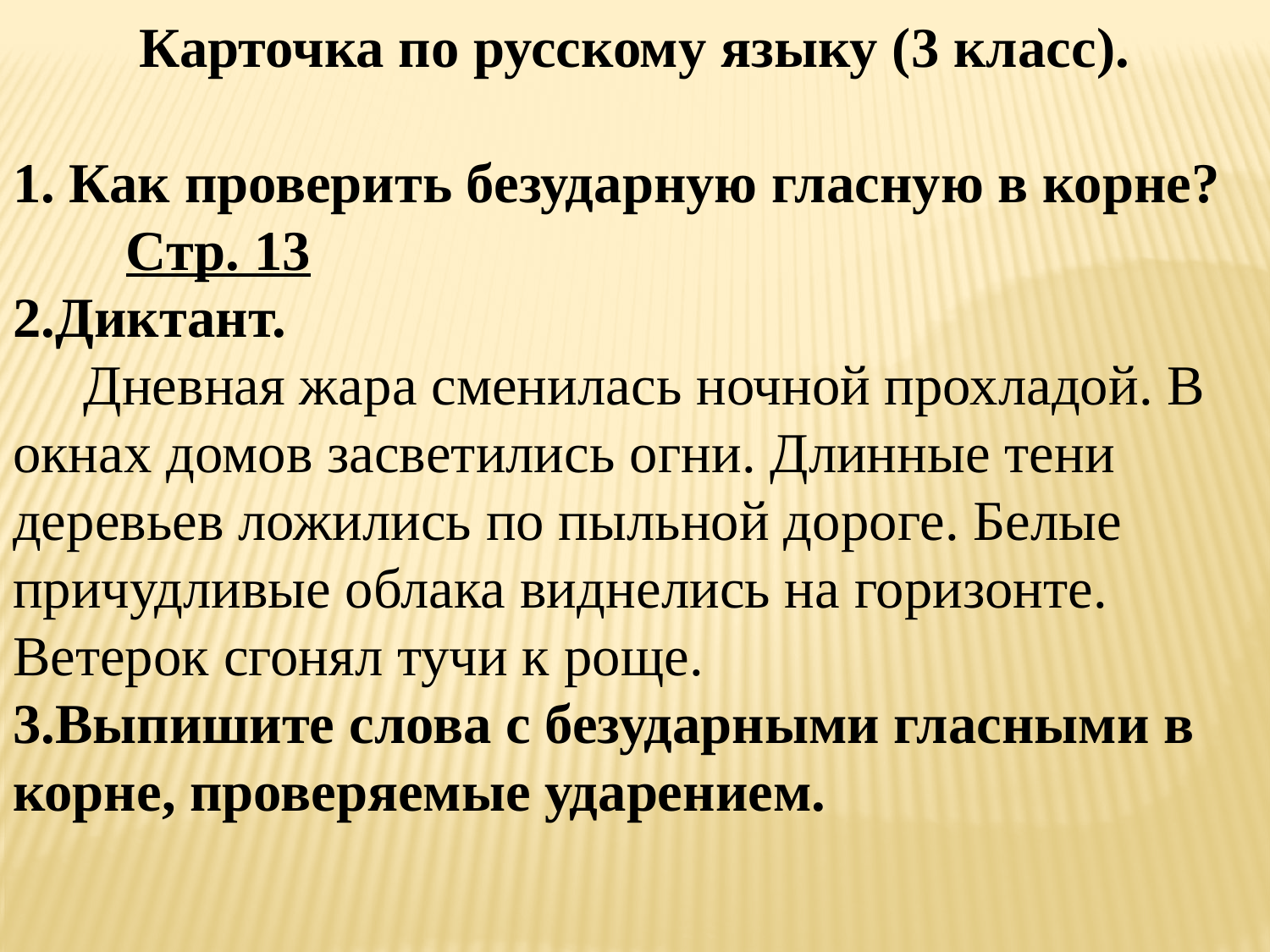

Карточка по русскому языку (3 класс).

1. Как проверить безударную гласную в корне?           Стр. 13
2.Диктант.
     Дневная жара сменилась ночной прохладой. В окнах домов засветились огни. Длинные тени деревьев ложились по пыльной дороге. Белые причудливые облака виднелись на горизонте. Ветерок сгонял тучи к роще.
3.Выпишите слова с безударными гласными в корне, проверяемые ударением.